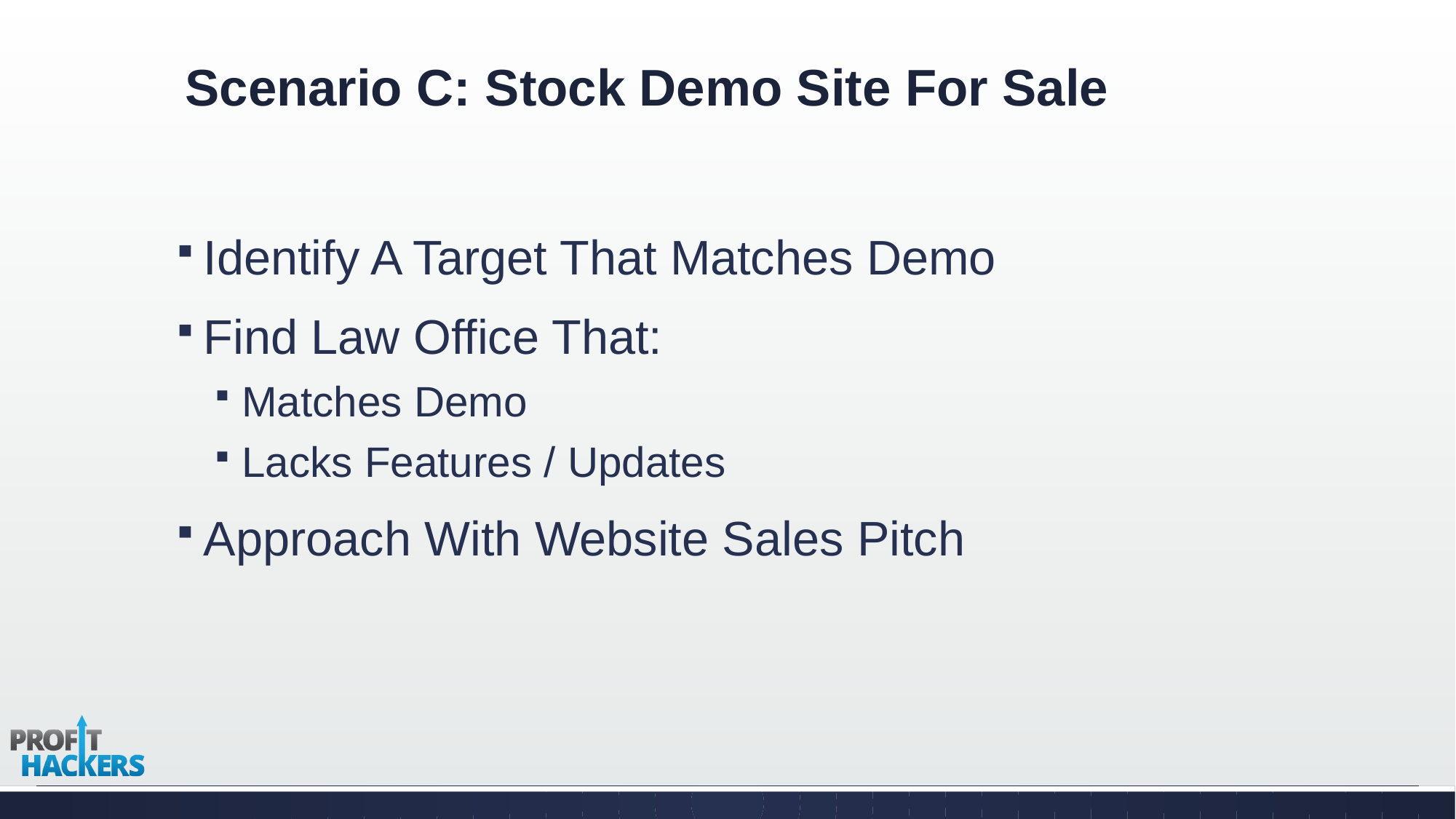

# Scenario C: Stock Demo Site For Sale
Identify A Target That Matches Demo
Find Law Office That:
Matches Demo
Lacks Features / Updates
Approach With Website Sales Pitch